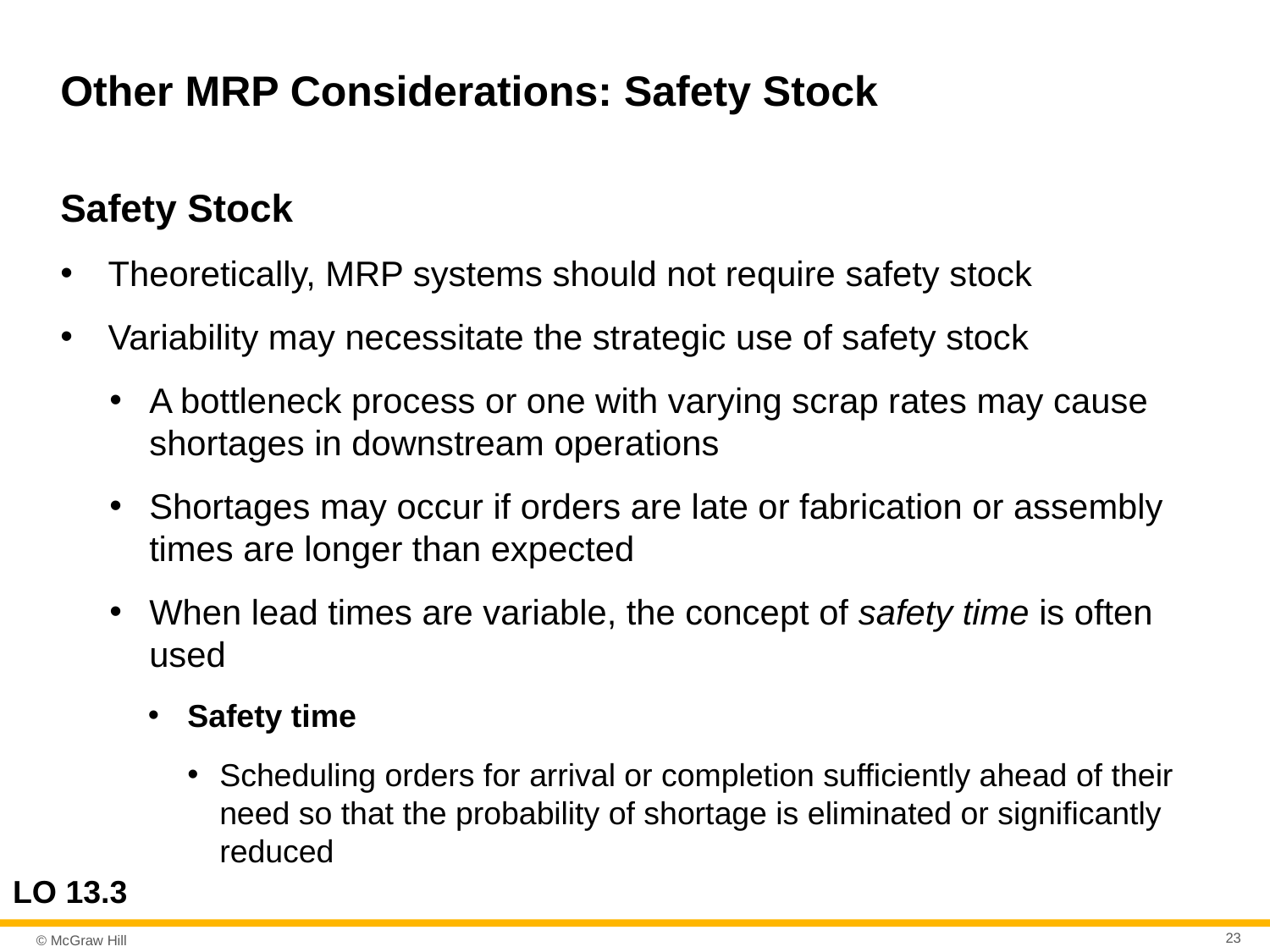

# Other MRP Considerations: Safety Stock
Safety Stock
Theoretically, MRP systems should not require safety stock
Variability may necessitate the strategic use of safety stock
A bottleneck process or one with varying scrap rates may cause shortages in downstream operations
Shortages may occur if orders are late or fabrication or assembly times are longer than expected
When lead times are variable, the concept of safety time is often used
Safety time
Scheduling orders for arrival or completion sufficiently ahead of their need so that the probability of shortage is eliminated or significantly reduced
LO 13.3